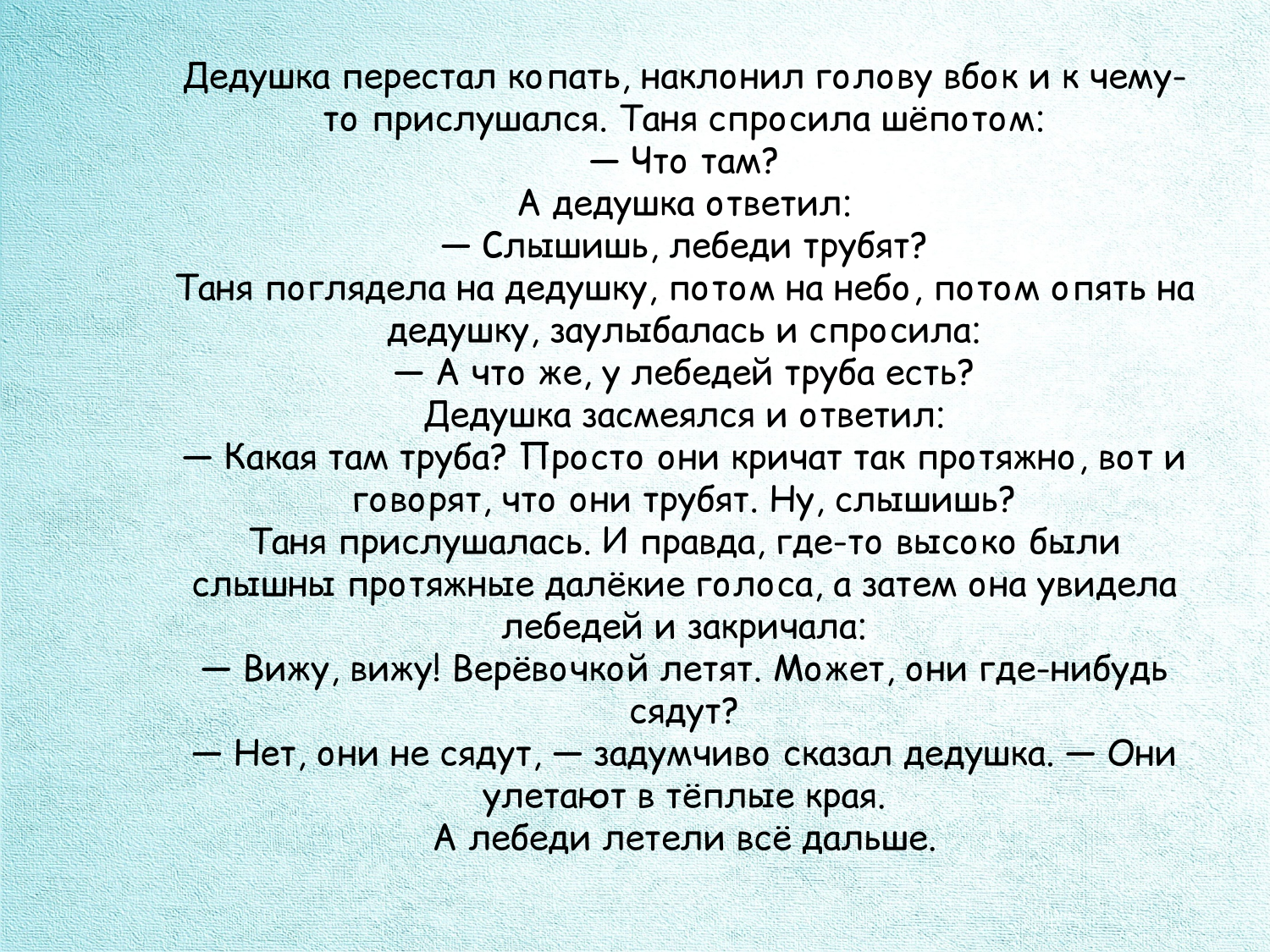

Дедушка перестал копать, наклонил голову вбок и к чему-то прислушался. Таня спросила шёпотом:
— Что там?
А дедушка ответил:
— Слышишь, лебеди трубят?
Таня поглядела на дедушку, потом на небо, потом опять на дедушку, заулыбалась и спросила:
— А что же, у лебедей труба есть?
Дедушка засмеялся и ответил:
— Какая там труба? Просто они кричат так протяжно, вот и говорят, что они трубят. Ну, слышишь?
Таня прислушалась. И правда, где-то высоко были слышны протяжные далёкие голоса, а затем она увидела лебедей и закричала:
— Вижу, вижу! Верёвочкой летят. Может, они где-нибудь сядут?
— Нет, они не сядут, — задумчиво сказал дедушка. — Они улетают в тёплые края.
А лебеди летели всё дальше.